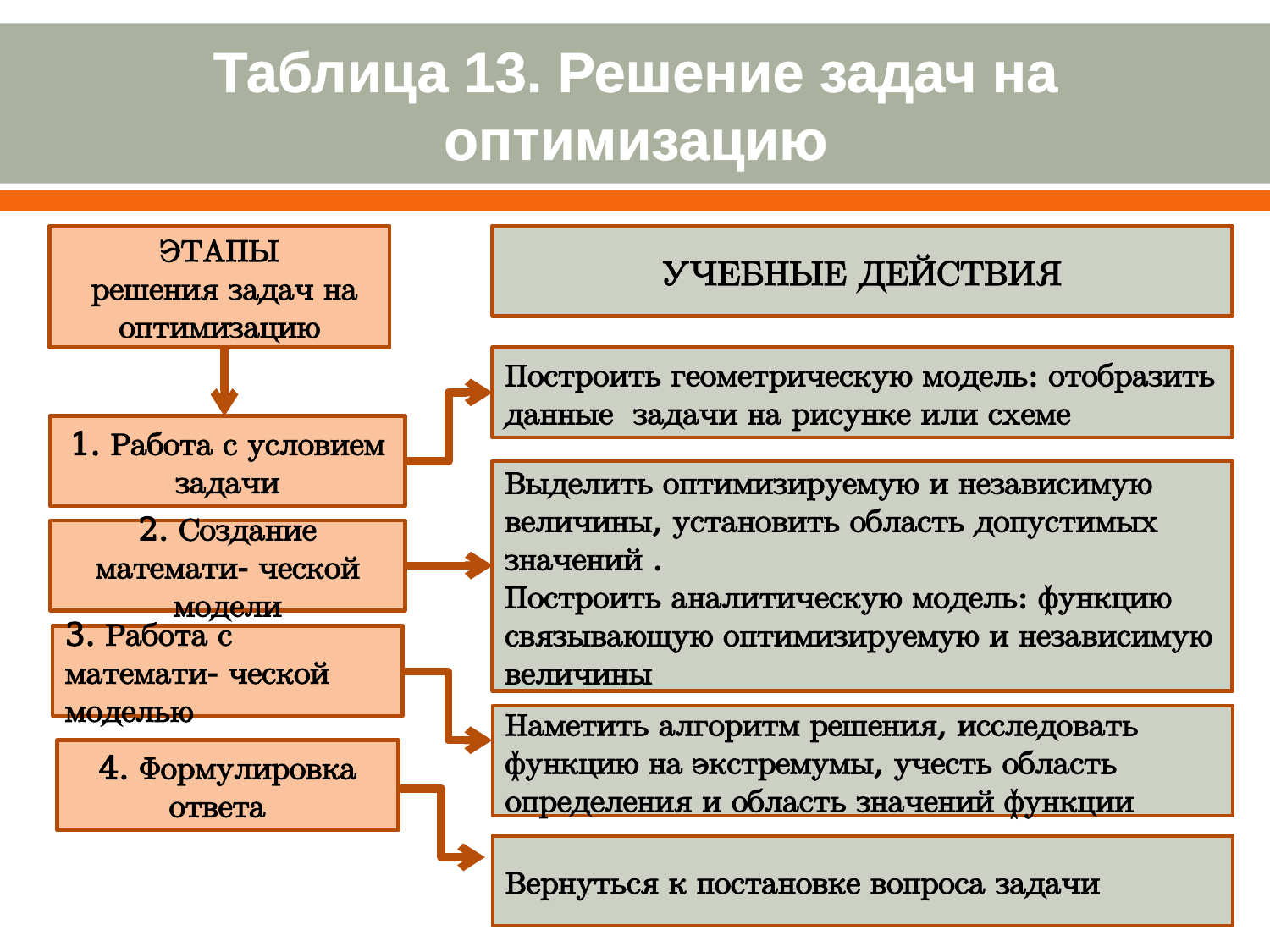

# Таблица 13. Решение задач на оптимизацию
ЭТАПЫ
 решения задач на оптимизацию
УЧЕБНЫЕ ДЕЙСТВИЯ
Построить геометрическую модель: отобразить данные  задачи на рисунке или схеме
1. Работа с условием задачи
Выделить оптимизируемую и независимую величины, установить область допустимых значений .
Построить аналитическую модель: функцию связывающую оптимизируемую и независимую величины
2. Создание математи- ческой модели
3. Работа с математи- ческой моделью
Наметить алгоритм решения, исследовать функцию на экстремумы, учесть область определения и область значений функции
4. Формулировка ответа
Вернуться к постановке вопроса задачи